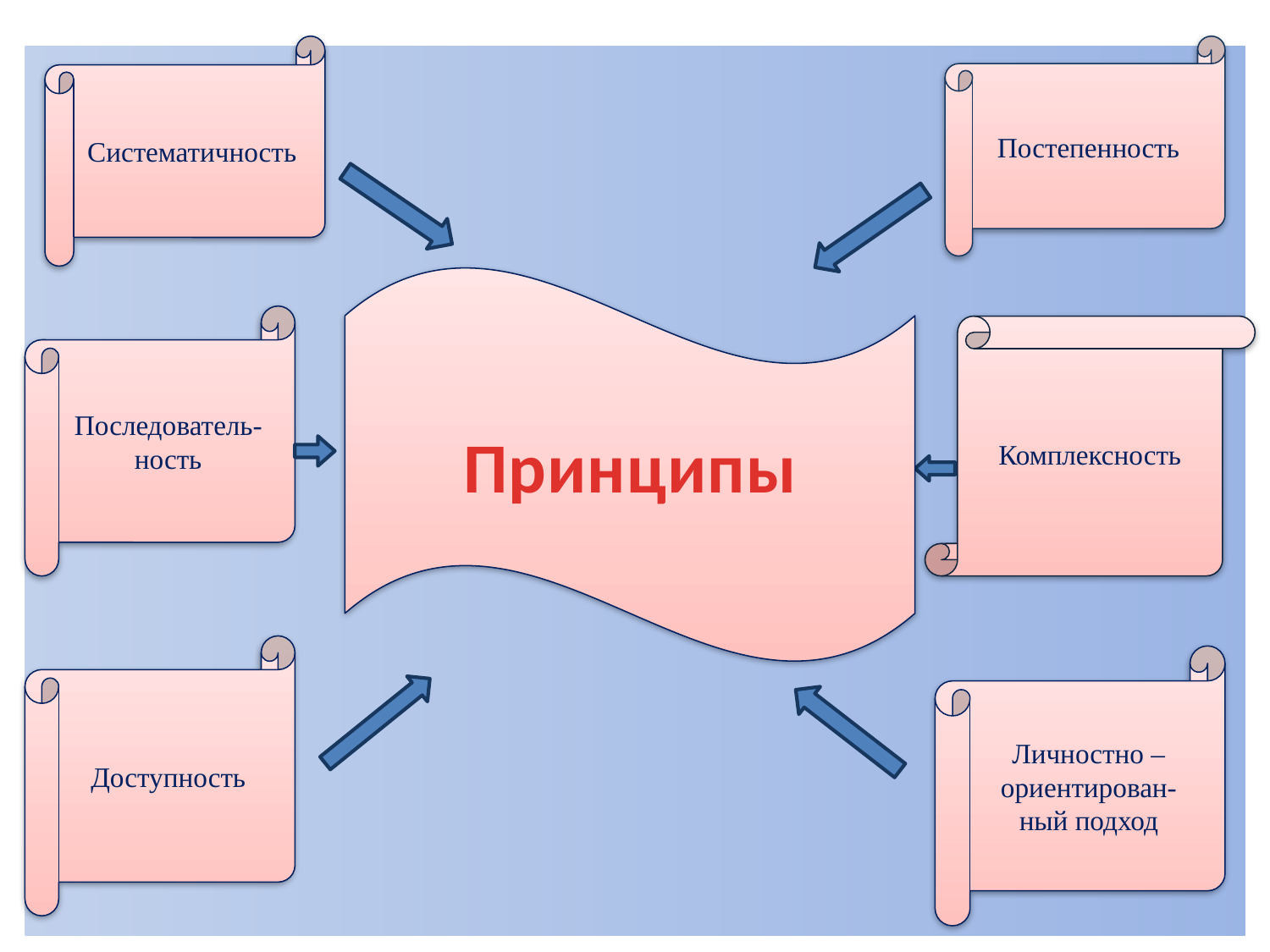

Систематичность
Постепенность
#

Принципы
Последователь-
ность
Комплексность

Доступность
Личностно – ориентирован-
ный подход